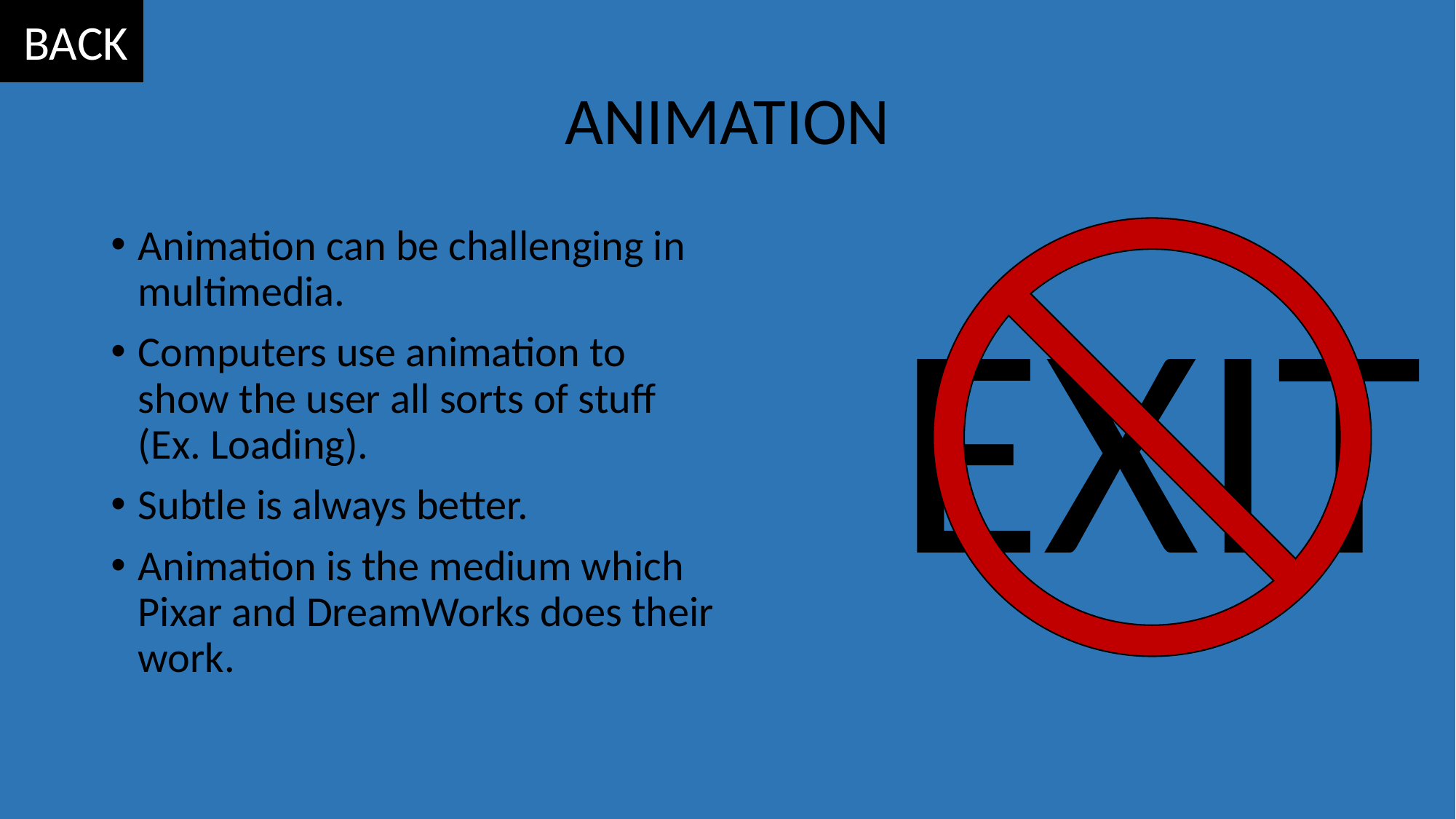

BACK
# ANIMATION
Animation can be challenging in multimedia.
Computers use animation to show the user all sorts of stuff (Ex. Loading).
Subtle is always better.
Animation is the medium which Pixar and DreamWorks does their work.

EXIT